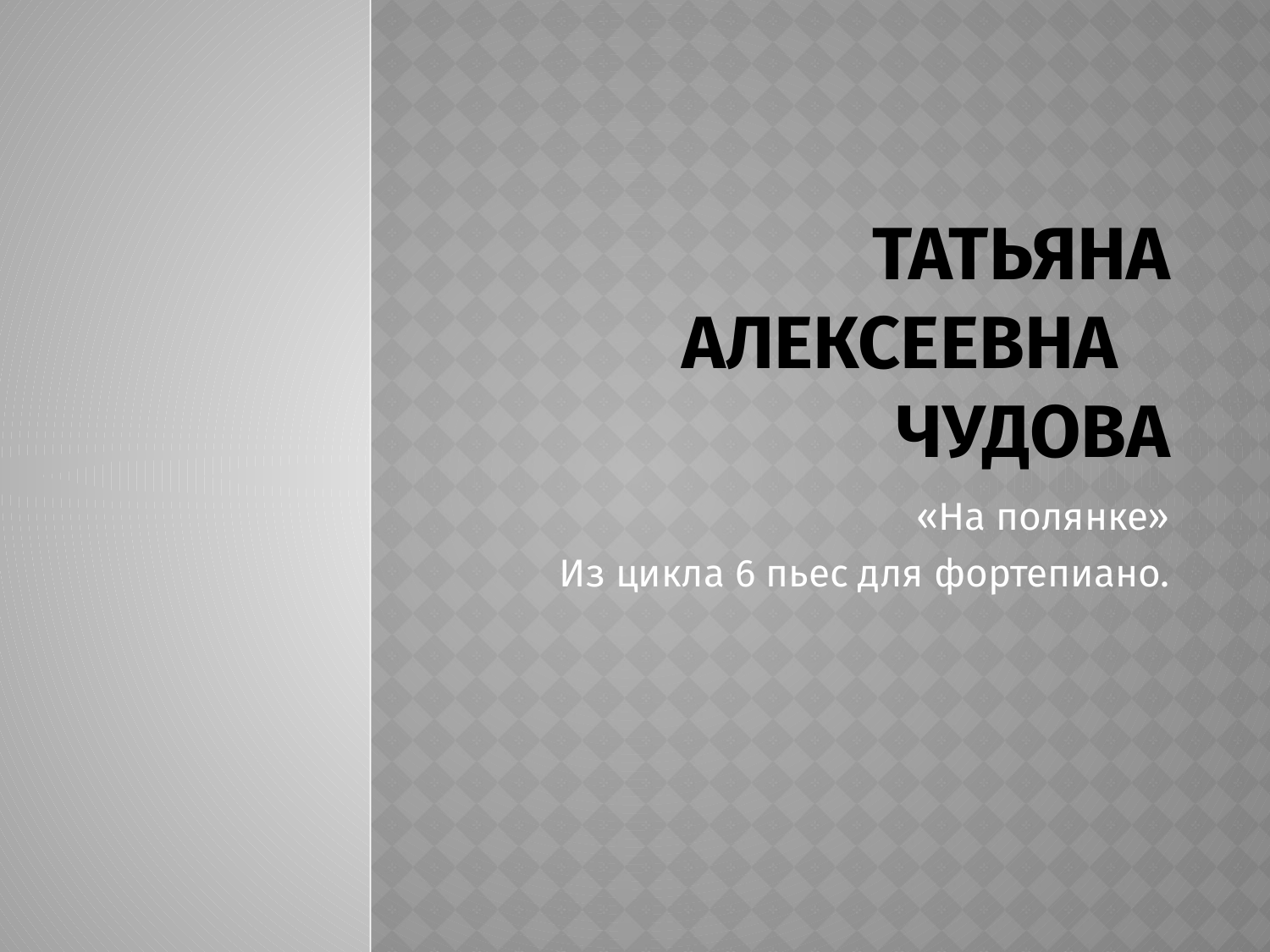

# Татьяна Алексеевна    Чудова
«На полянке»
Из цикла 6 пьес для фортепиано.